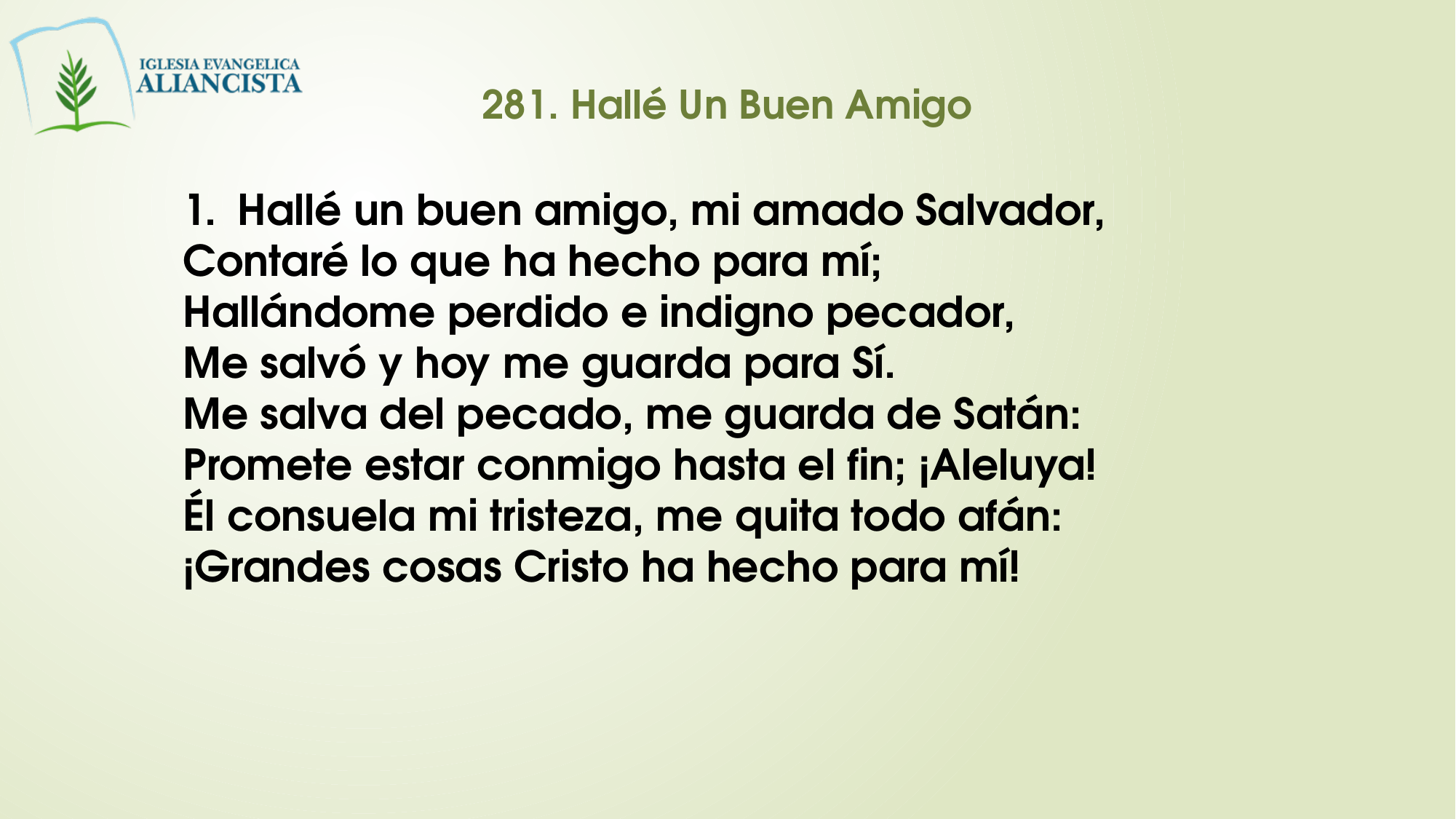

281. Hallé Un Buen Amigo
Hallé un buen amigo, mi amado Salvador,
Contaré lo que ha hecho para mí;
Hallándome perdido e indigno pecador,
Me salvó y hoy me guarda para Sí.
Me salva del pecado, me guarda de Satán:
Promete estar conmigo hasta el fin; ¡Aleluya!
Él consuela mi tristeza, me quita todo afán:
¡Grandes cosas Cristo ha hecho para mí!